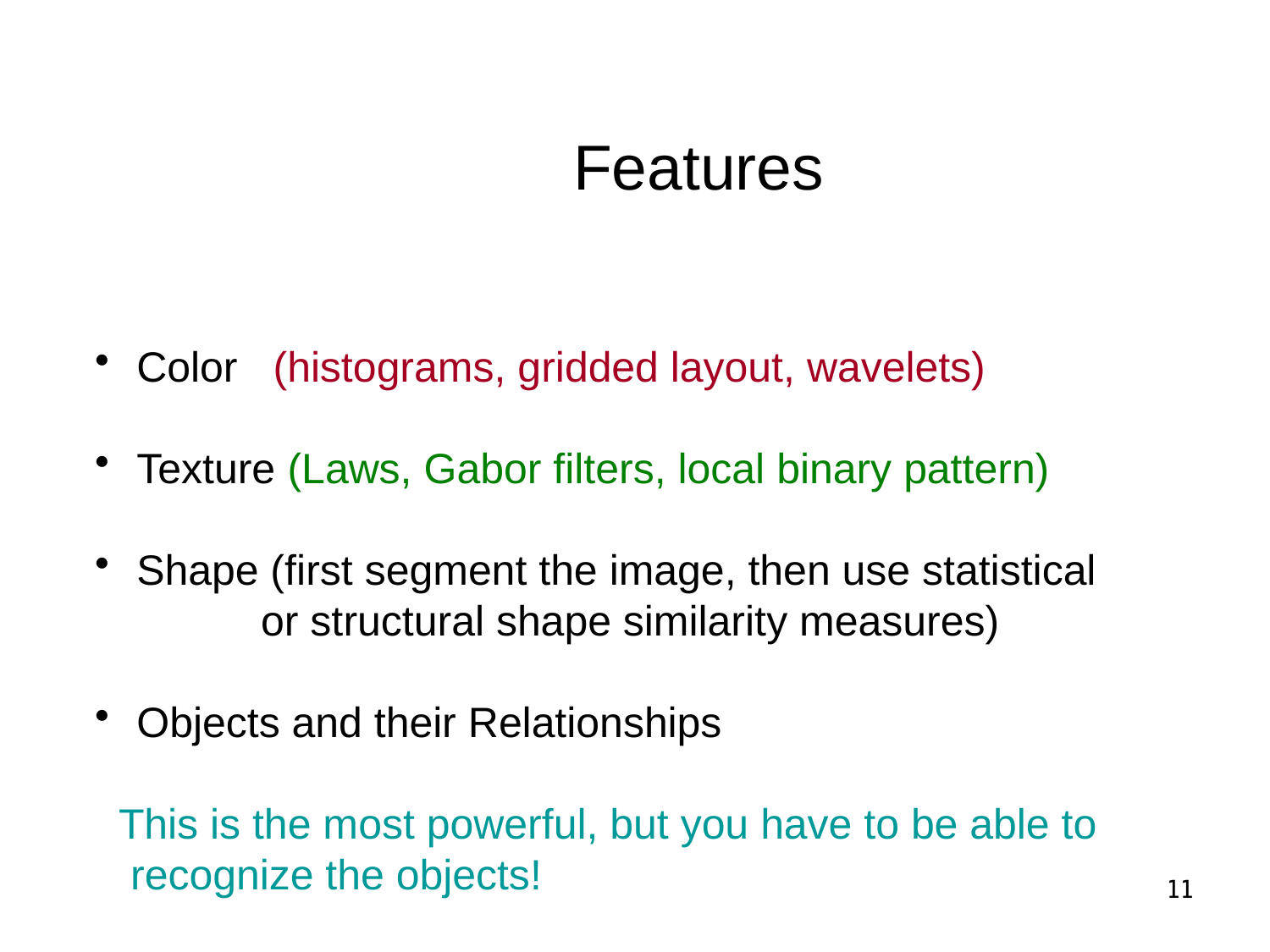

# Features
 Color   (histograms, gridded layout, wavelets)

 Texture (Laws, Gabor filters, local binary pattern)

 Shape (first segment the image, then use statistical
              or structural shape similarity measures)

 Objects and their Relationships

  This is the most powerful, but you have to be able to
   recognize the objects!

11